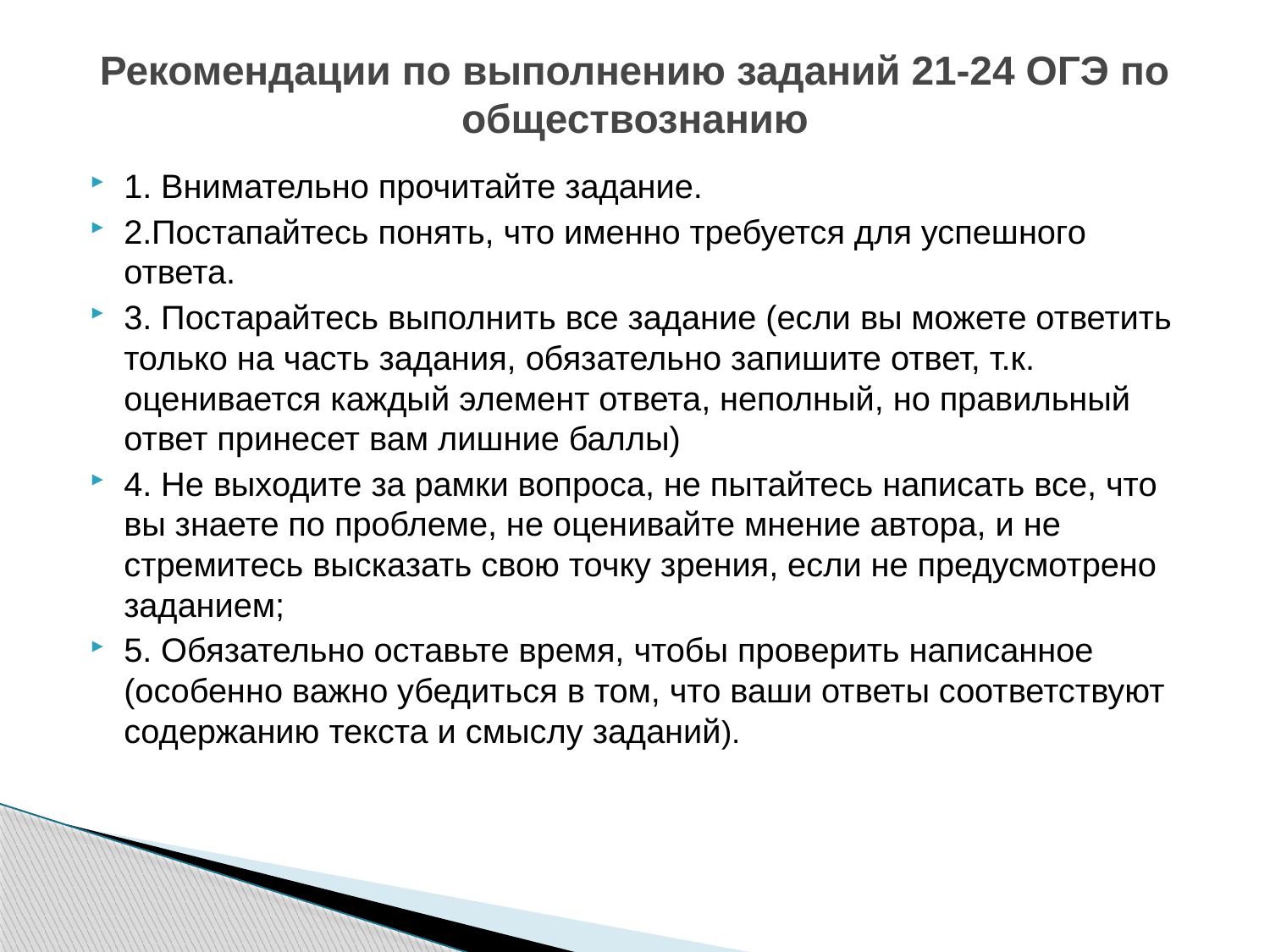

# Рекомендации по выполнению заданий 21-24 ОГЭ по обществознанию
1. Внимательно прочитайте задание.
2.Постапайтесь понять, что именно требуется для успешного ответа.
3. Постарайтесь выполнить все задание (если вы можете ответить только на часть задания, обязательно запишите ответ, т.к. оценивается каждый элемент ответа, неполный, но правильный ответ принесет вам лишние баллы)
4. Не выходите за рамки вопроса, не пытайтесь написать все, что вы знаете по проблеме, не оценивайте мнение автора, и не стремитесь высказать свою точку зрения, если не предусмотрено заданием;
5. Обязательно оставьте время, чтобы проверить написанное (особенно важно убедиться в том, что ваши ответы соответствуют содержанию текста и смыслу заданий).